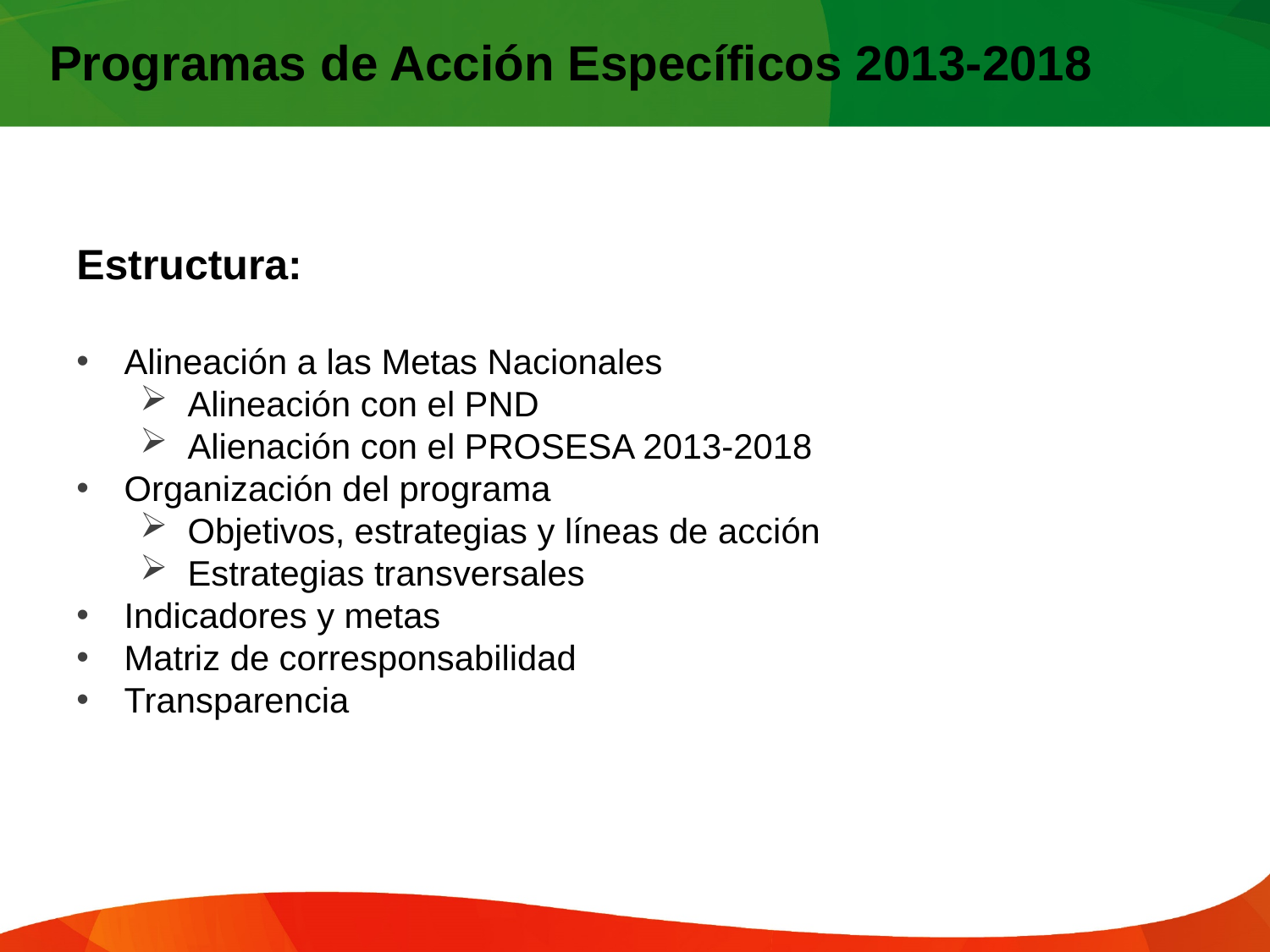

Programas de Acción Específicos 2013-2018

Estructura:

Alineación a las Metas Nacionales
Alineación con el PND
Alienación con el PROSESA 2013-2018
Organización del programa
Objetivos, estrategias y líneas de acción
Estrategias transversales
Indicadores y metas
Matriz de corresponsabilidad
Transparencia